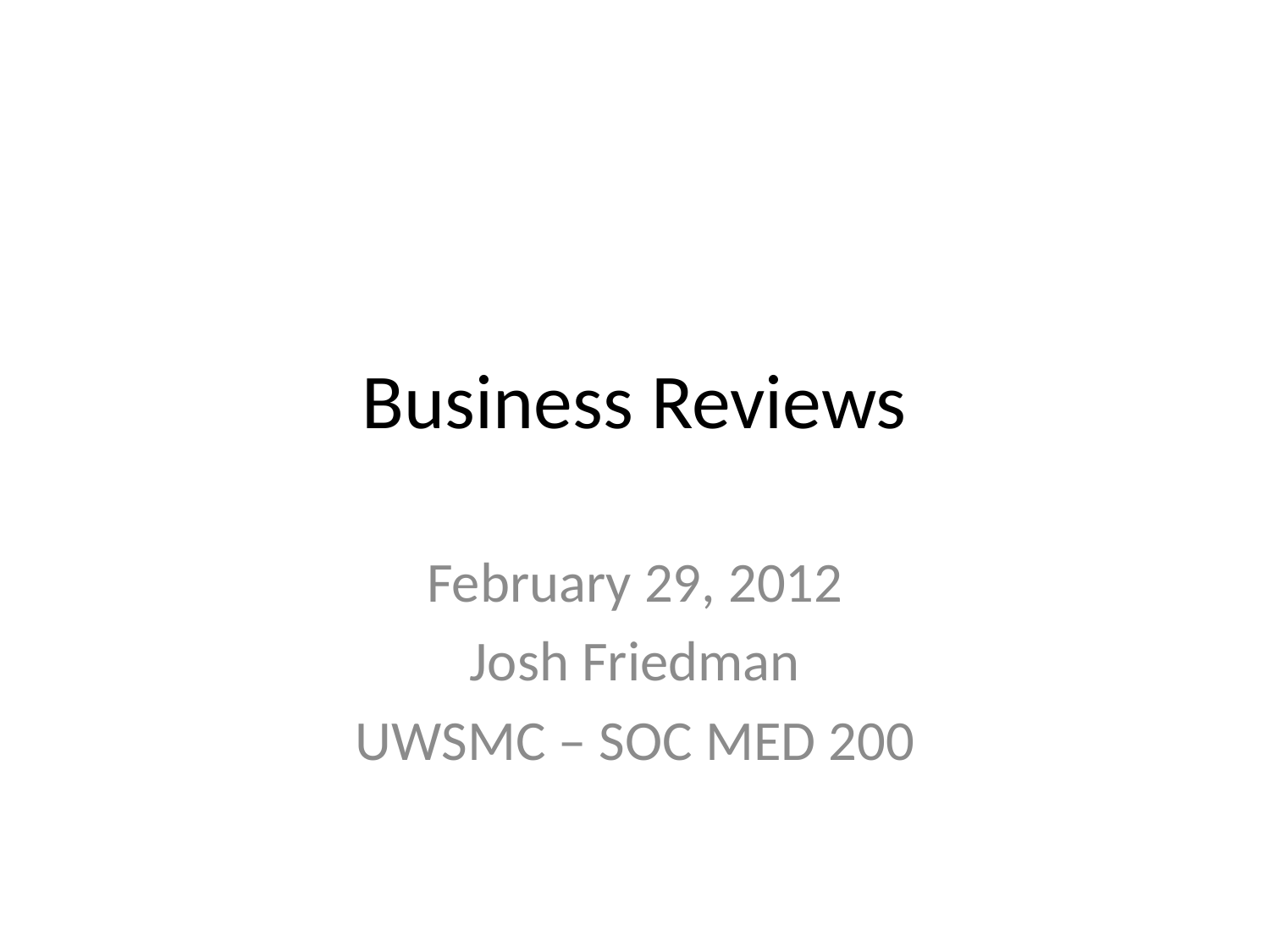

# Business Reviews
February 29, 2012
Josh Friedman
UWSMC – SOC MED 200